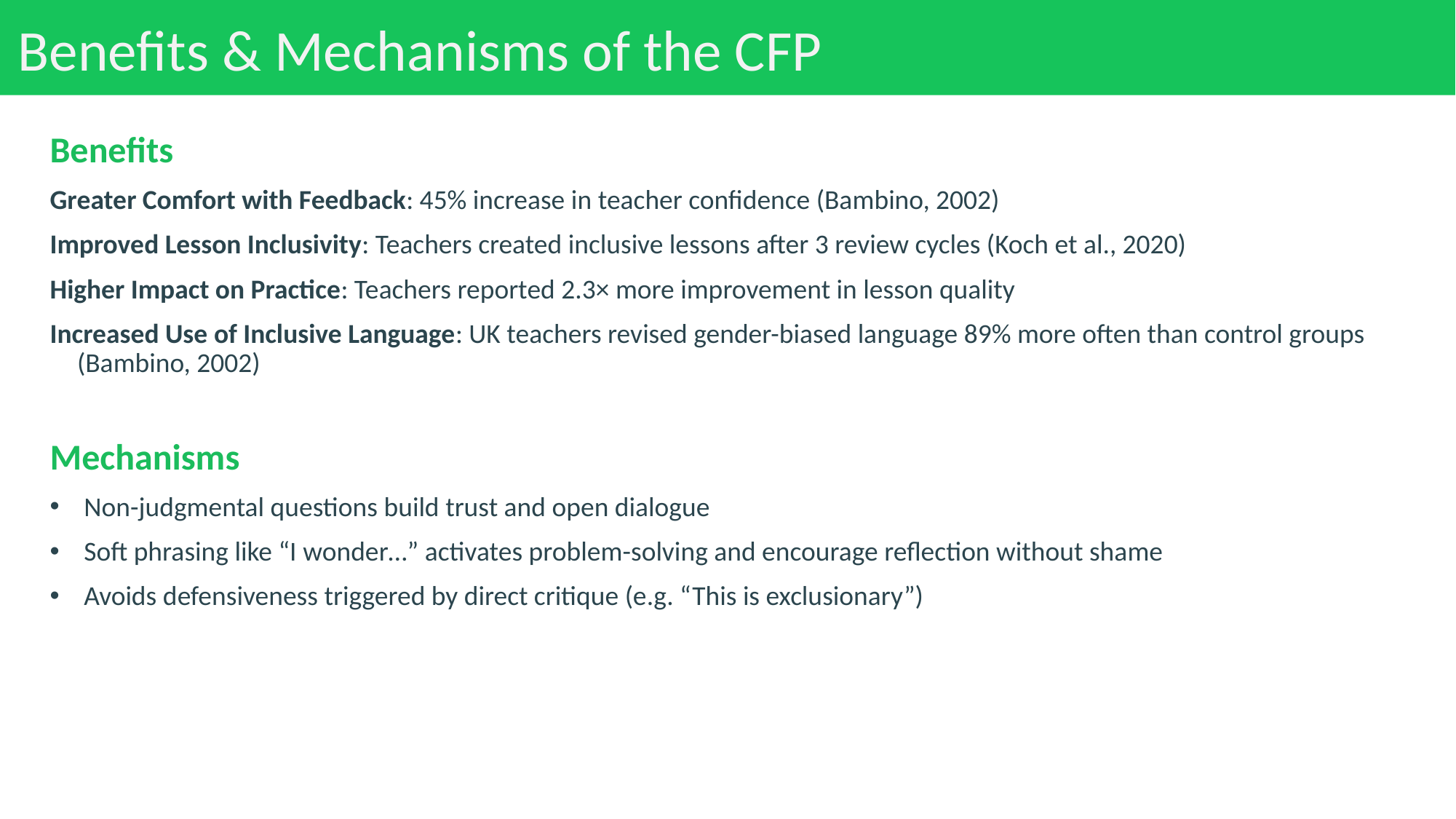

# Benefits & Mechanisms of the CFP
Benefits
Greater Comfort with Feedback: 45% increase in teacher confidence (Bambino, 2002)
Improved Lesson Inclusivity: Teachers created inclusive lessons after 3 review cycles (Koch et al., 2020)
Higher Impact on Practice: Teachers reported 2.3× more improvement in lesson quality
Increased Use of Inclusive Language: UK teachers revised gender-biased language 89% more often than control groups (Bambino, 2002)

Mechanisms
Non-judgmental questions build trust and open dialogue
Soft phrasing like “I wonder…” activates problem-solving and encourage reflection without shame
Avoids defensiveness triggered by direct critique (e.g. “This is exclusionary”)